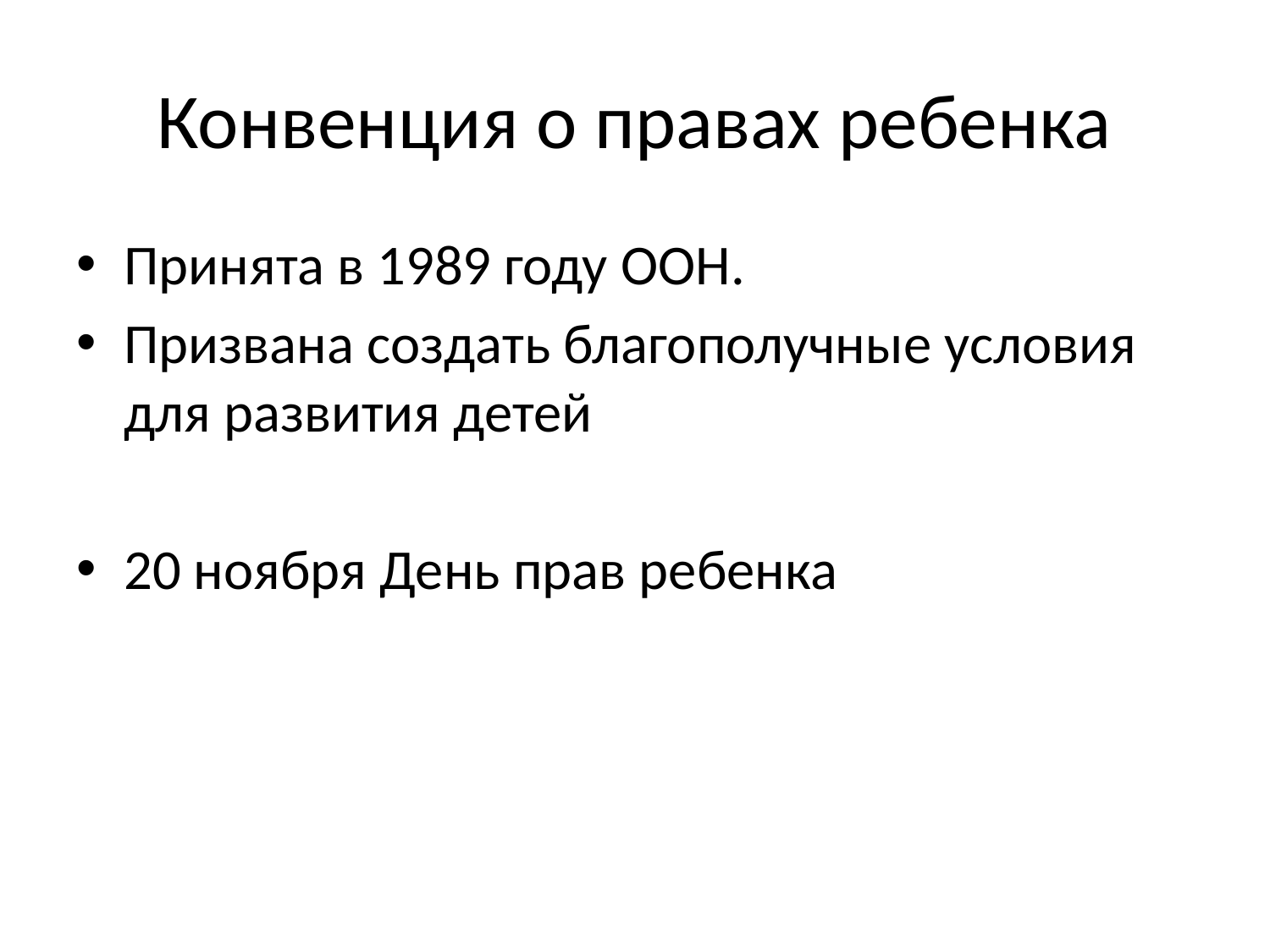

# Конвенция о правах ребенка
Принята в 1989 году ООН.
Призвана создать благополучные условия для развития детей

20 ноября День прав ребенка